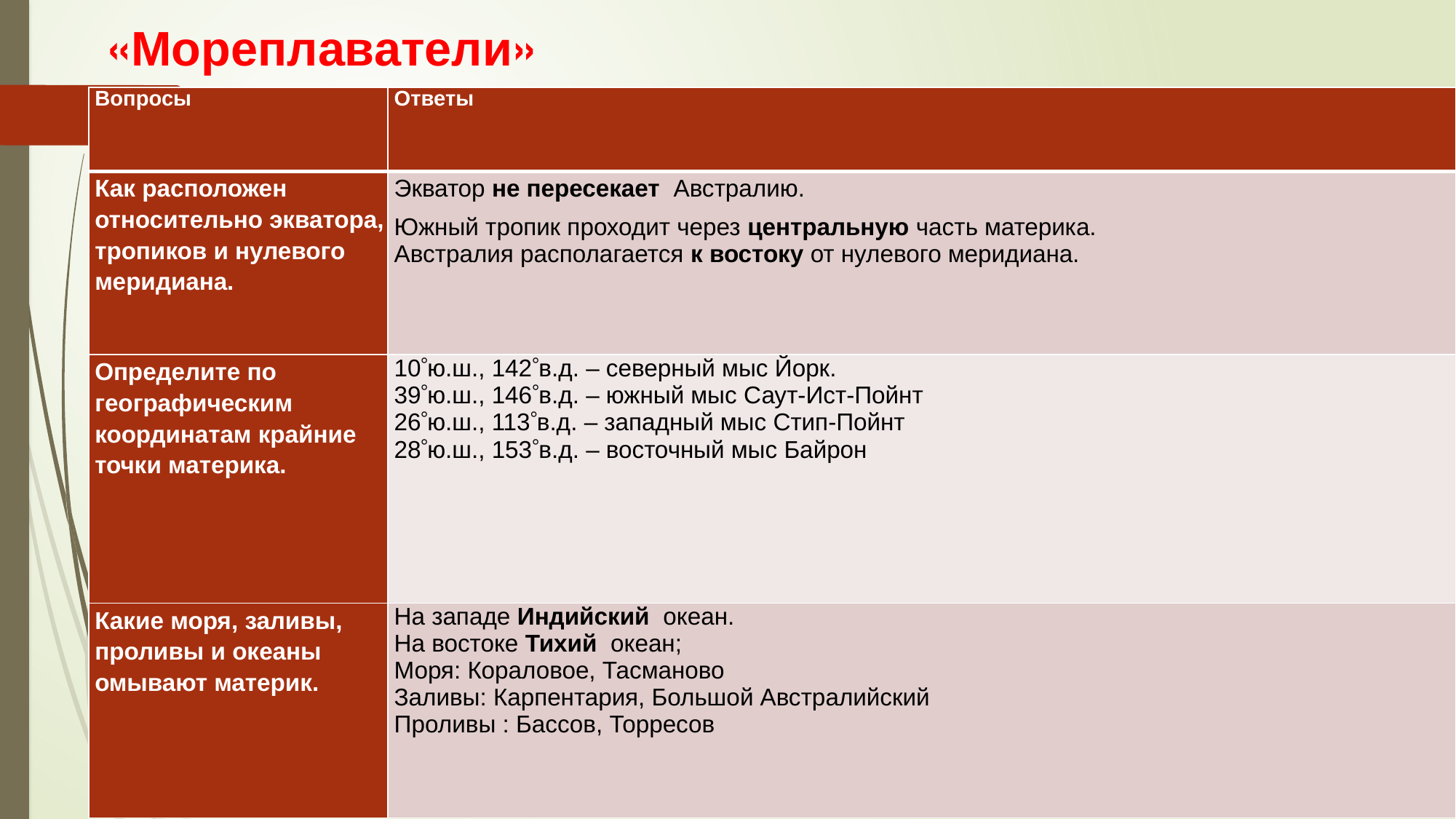

«Мореплаватели»
#
| Вопросы | Ответы |
| --- | --- |
| Как расположен относительно экватора, тропиков и нулевого меридиана. | Экватор не пересекает Австралию. Южный тропик проходит через центральную часть материка. Австралия располагается к востоку от нулевого меридиана. |
| Определите по географическим координатам крайние точки материка. | 10°ю.ш., 142°в.д. – северный мыс Йорк. 39°ю.ш., 146°в.д. – южный мыс Саут-Ист-Пойнт 26°ю.ш., 113°в.д. – западный мыс Стип-Пойнт 28°ю.ш., 153°в.д. – восточный мыс Байрон |
| Какие моря, заливы, проливы и океаны омывают материк. | На западе Индийский океан. На востоке Тихий океан; Моря: Кораловое, Тасманово Заливы: Карпентария, Большой Австралийский Проливы : Бассов, Торресов |